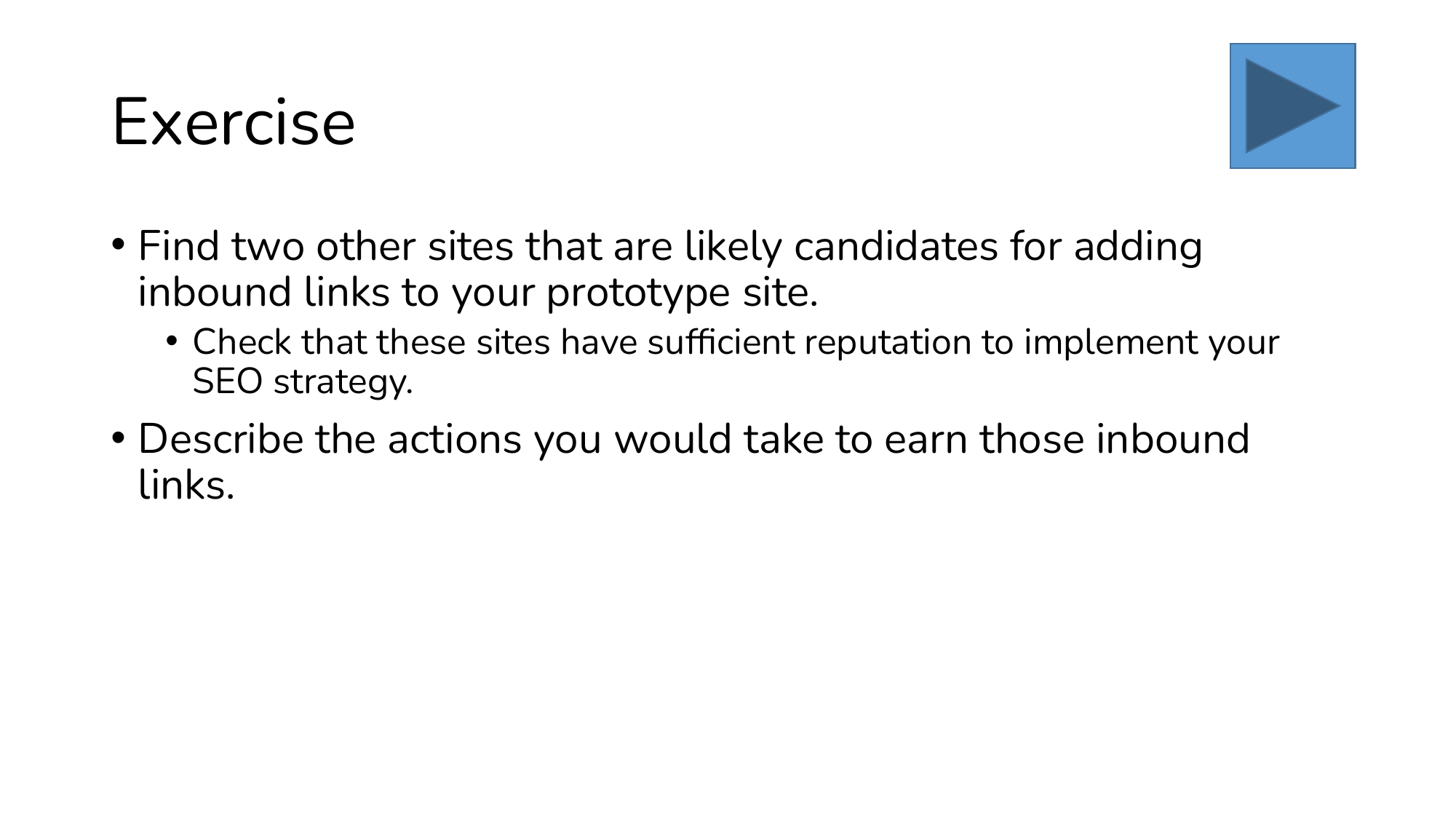

# Exercise

Find two other sites that are likely candidates for adding inbound links to your prototype site.
Check that these sites have sufficient reputation to implement your SEO strategy.
Describe the actions you would take to earn those inbound links.